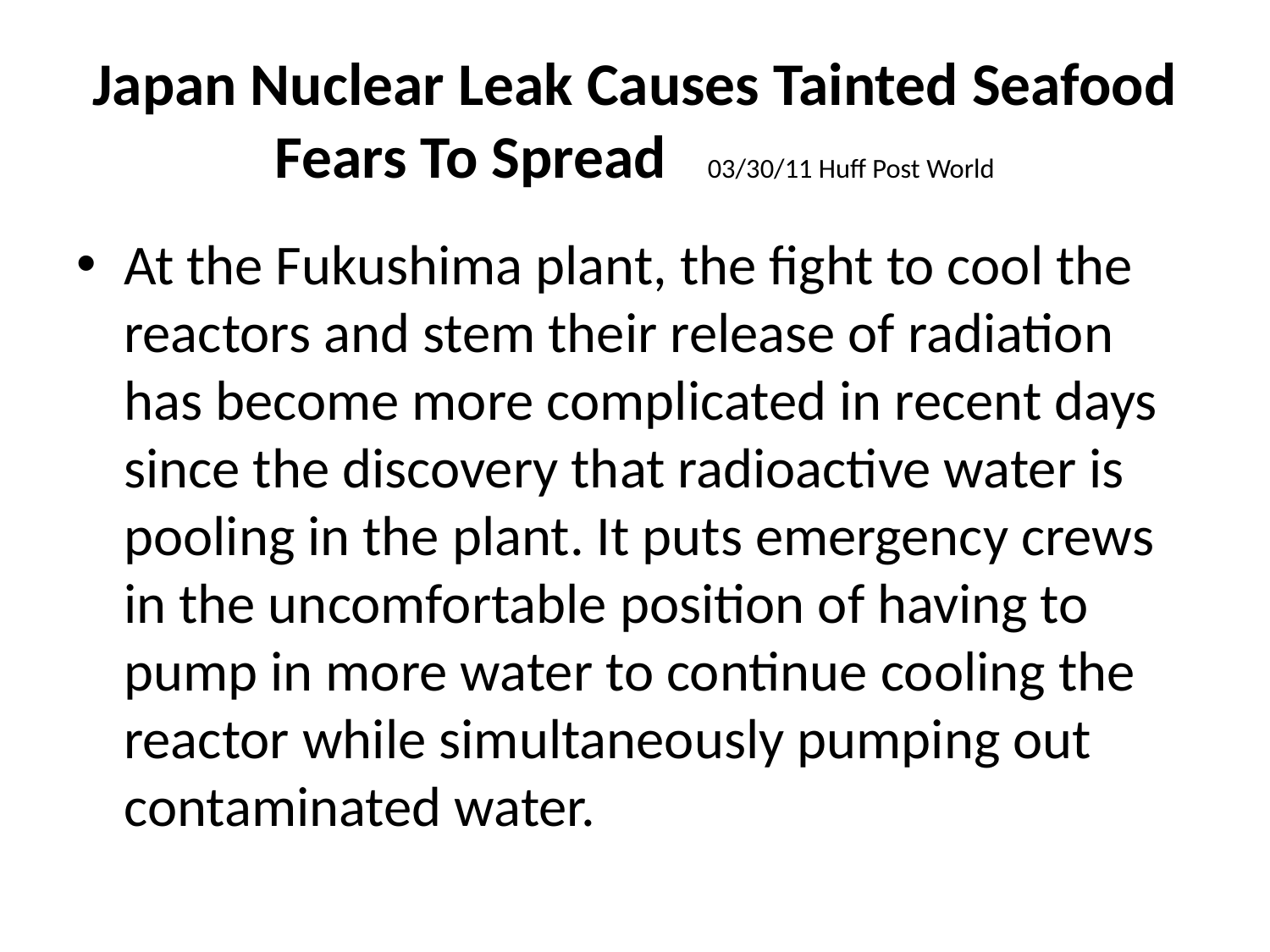

# Japan Nuclear Leak Causes Tainted Seafood Fears To Spread   03/30/11 Huff Post World
At the Fukushima plant, the fight to cool the reactors and stem their release of radiation has become more complicated in recent days since the discovery that radioactive water is pooling in the plant. It puts emergency crews in the uncomfortable position of having to pump in more water to continue cooling the reactor while simultaneously pumping out contaminated water.